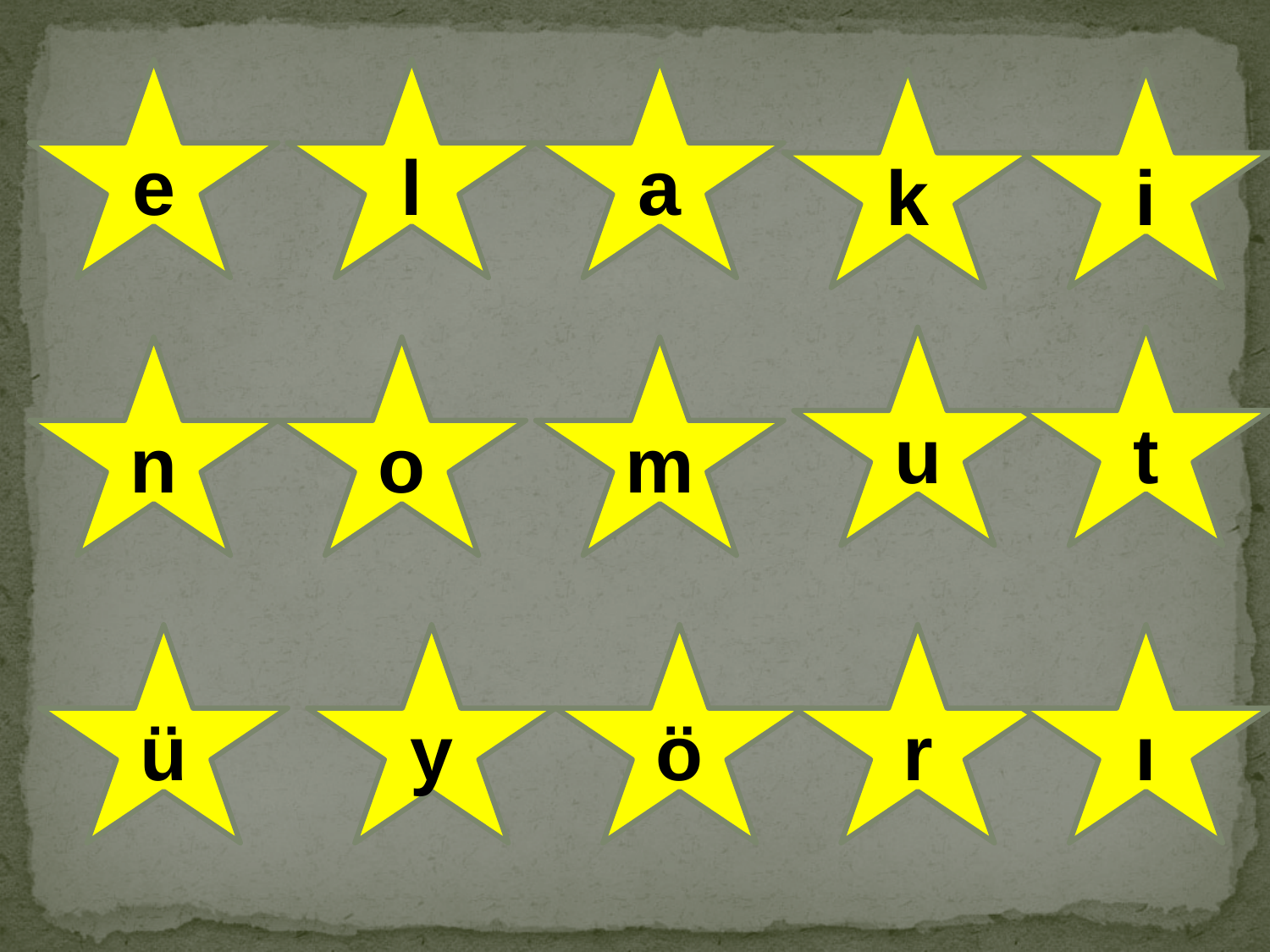

e
l
a
k
i
u
t
n
o
m
ü
y
ö
r
ı